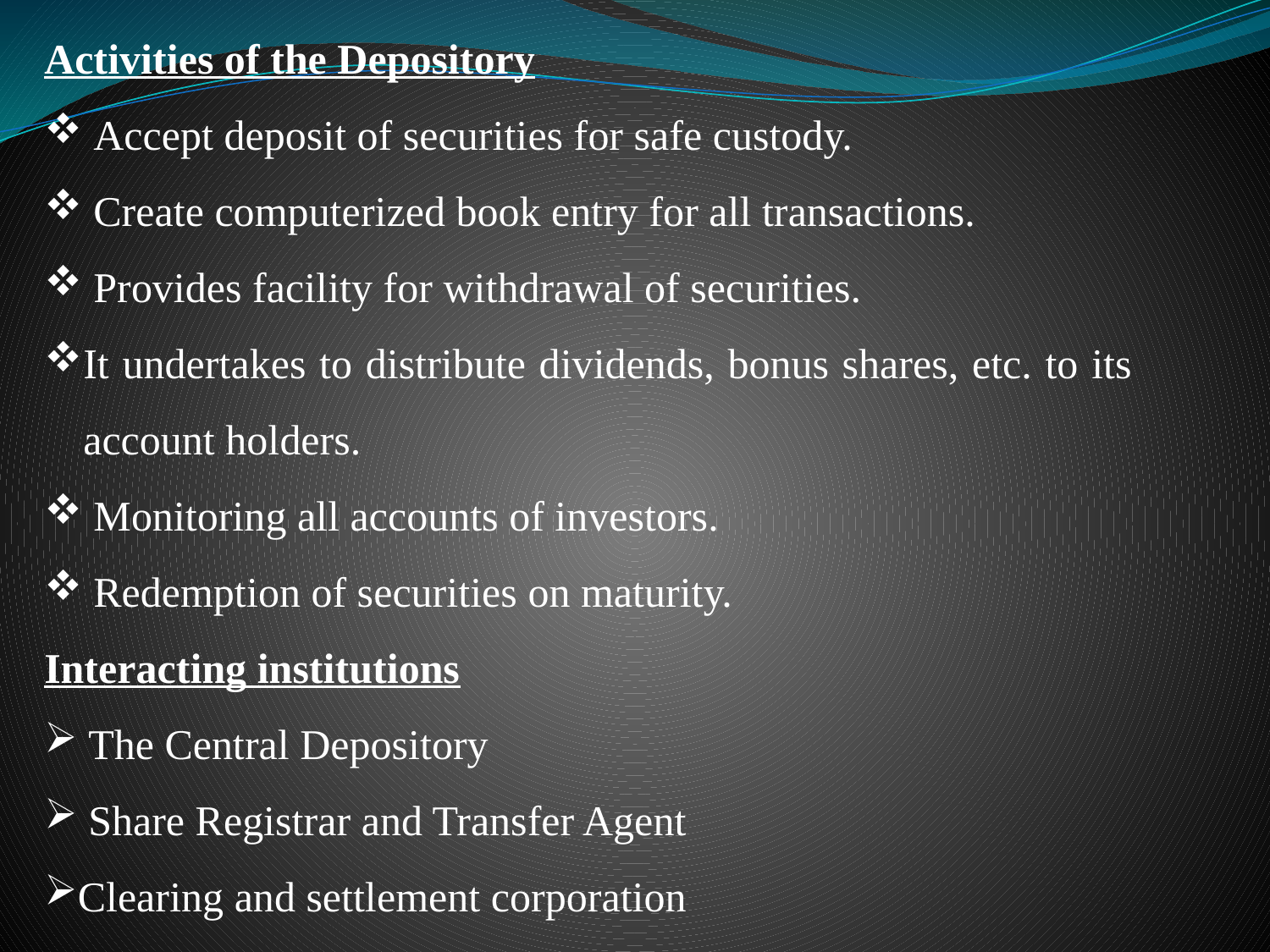

Activities of the Depository
 Accept deposit of securities for safe custody.
 Create computerized book entry for all transactions.
 Provides facility for withdrawal of securities.
It undertakes to distribute dividends, bonus shares, etc. to its        account holders.
 Monitoring all accounts of investors.
 Redemption of securities on maturity.
Interacting institutions
 The Central Depository
 Share Registrar and Transfer Agent
Clearing and settlement corporation